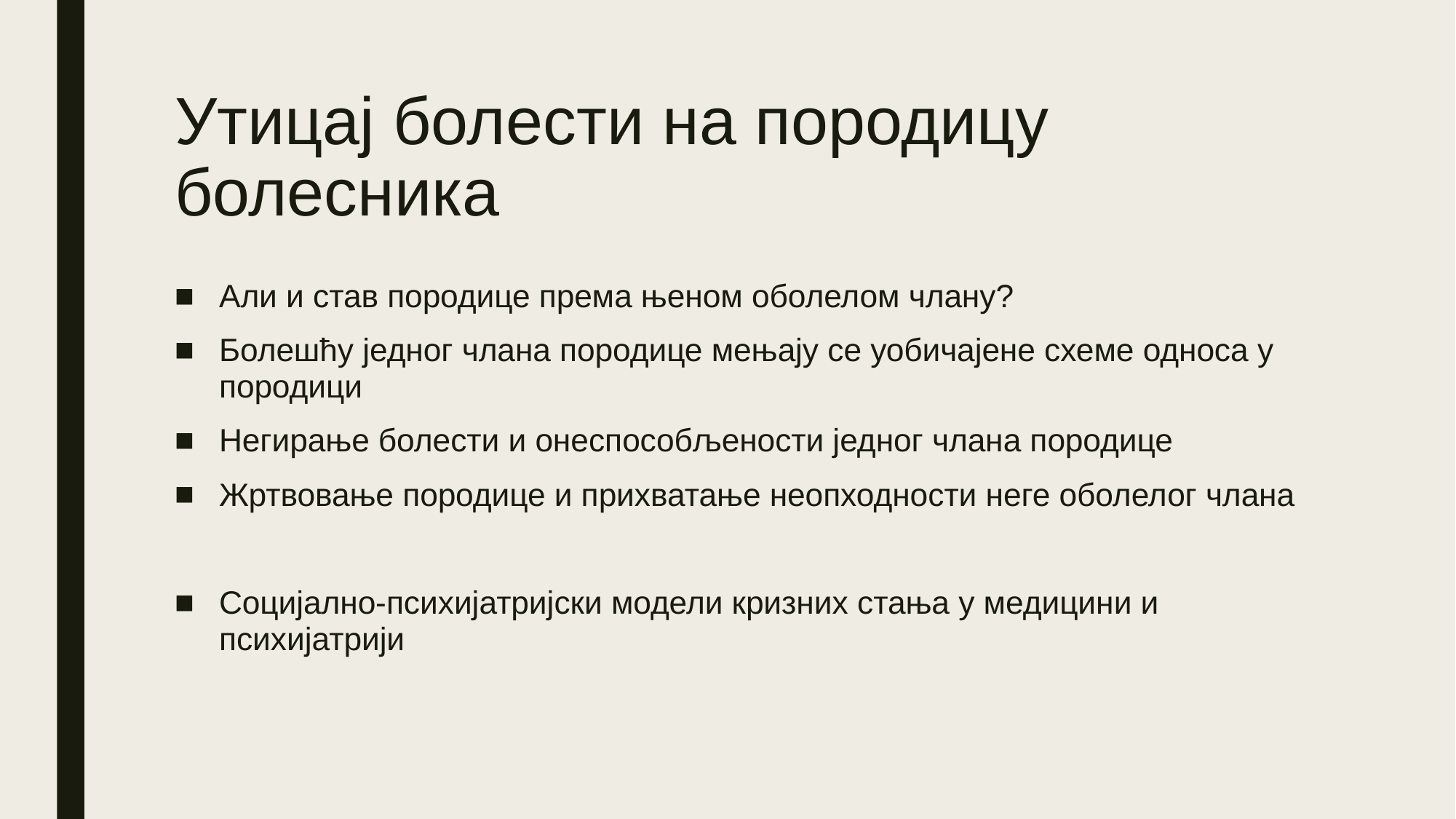

# Утицај болести на породицу болесника
Али и став породице према њеном оболелом члану?
Болешћу једног члана породице мењају се уобичајене схеме односа у породици
Негирање болести и онеспособљености једног члана породице
Жртвовање породице и прихватање неопходности неге оболелог члана

Социјално-психијатријски модели кризних стања у медицини и психијатрији